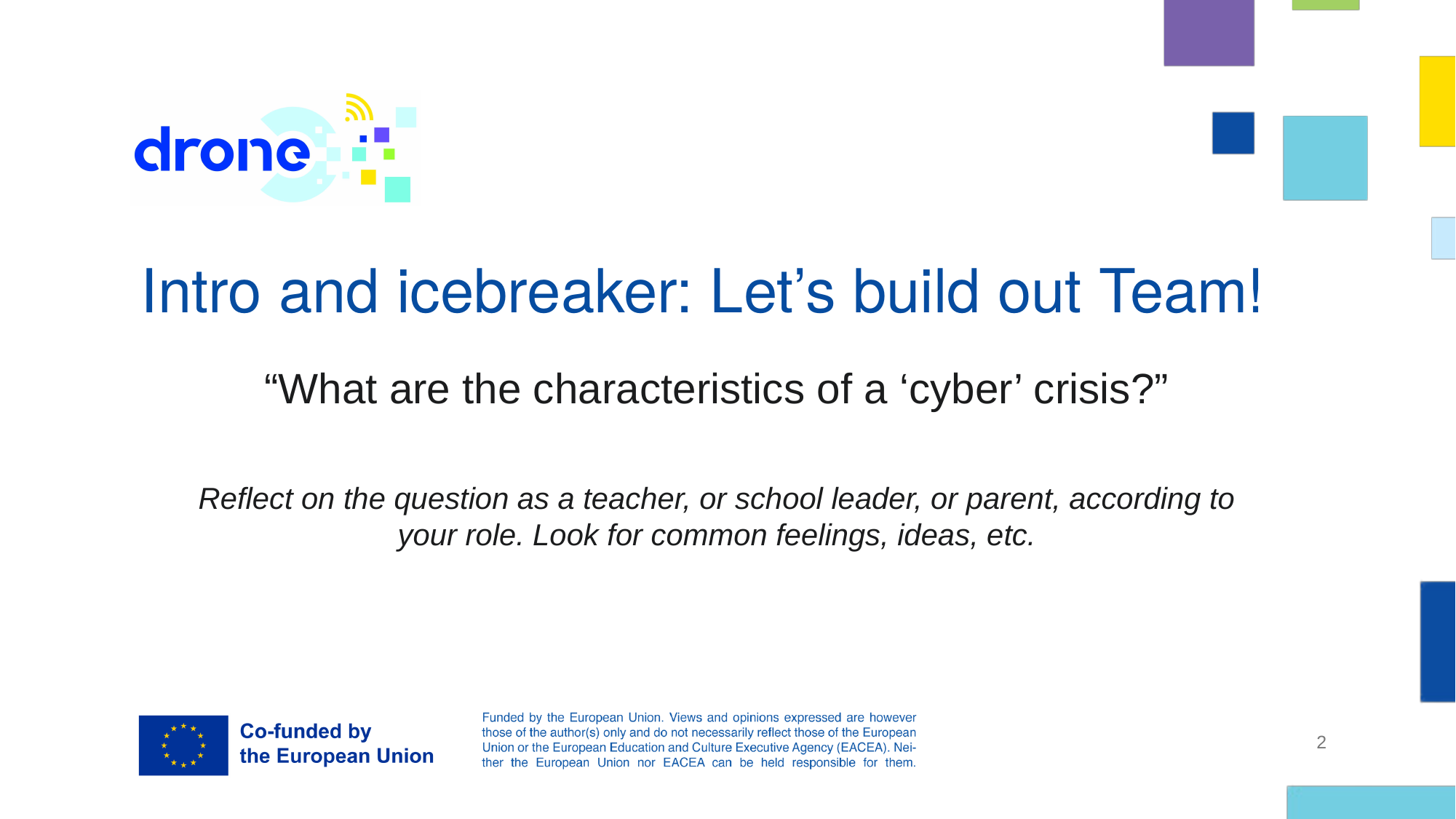

# Intro and icebreaker: Let’s build out Team!
“What are the characteristics of a ‘cyber’ crisis?”

Reflect on the question as a teacher, or school leader, or parent, according to your role. Look for common feelings, ideas, etc.
2